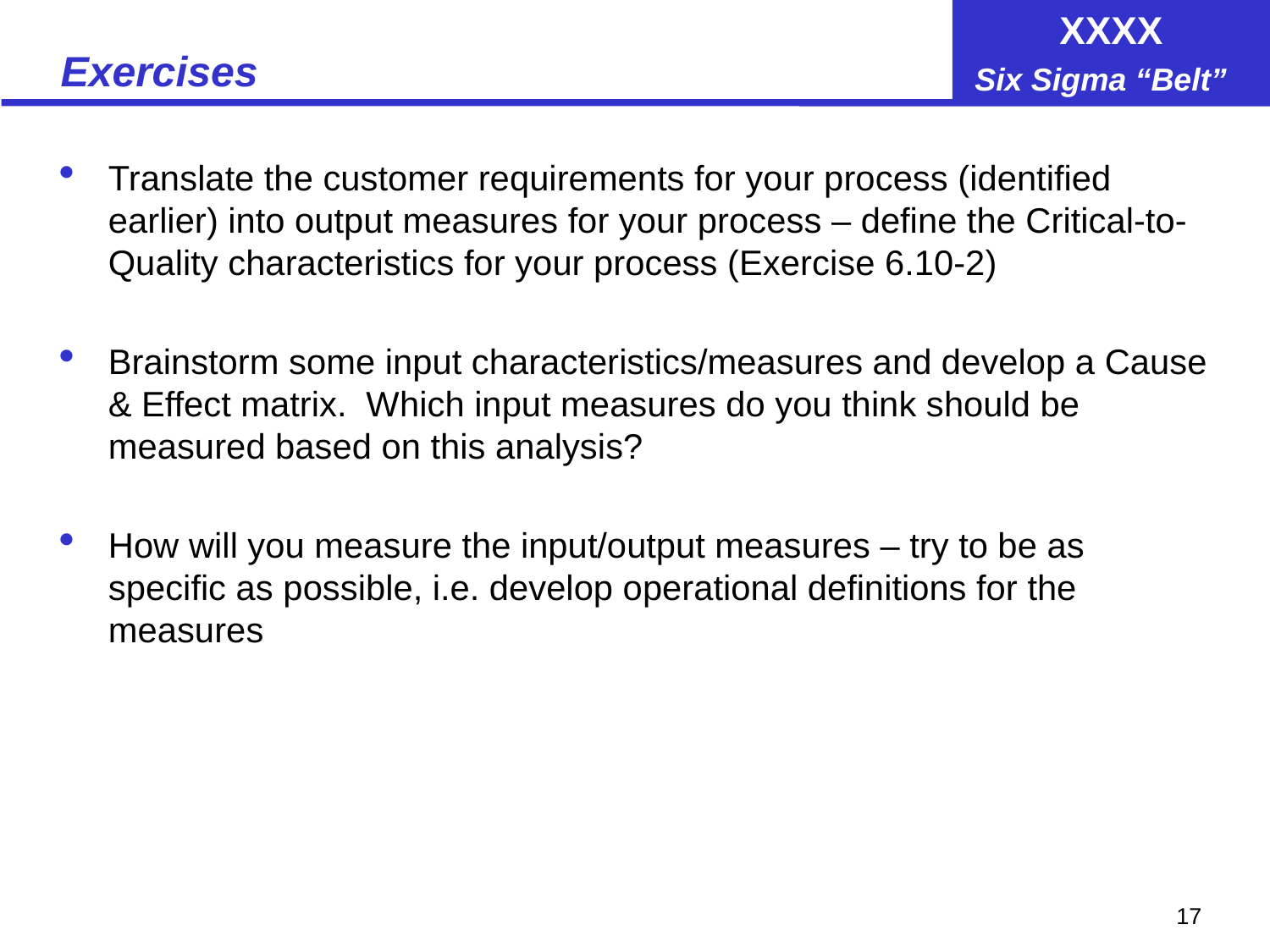

# Exercises
Translate the customer requirements for your process (identified earlier) into output measures for your process – define the Critical-to-Quality characteristics for your process (Exercise 6.10-2)

Brainstorm some input characteristics/measures and develop a Cause & Effect matrix.  Which input measures do you think should be measured based on this analysis?

How will you measure the input/output measures – try to be as specific as possible, i.e. develop operational definitions for the measures